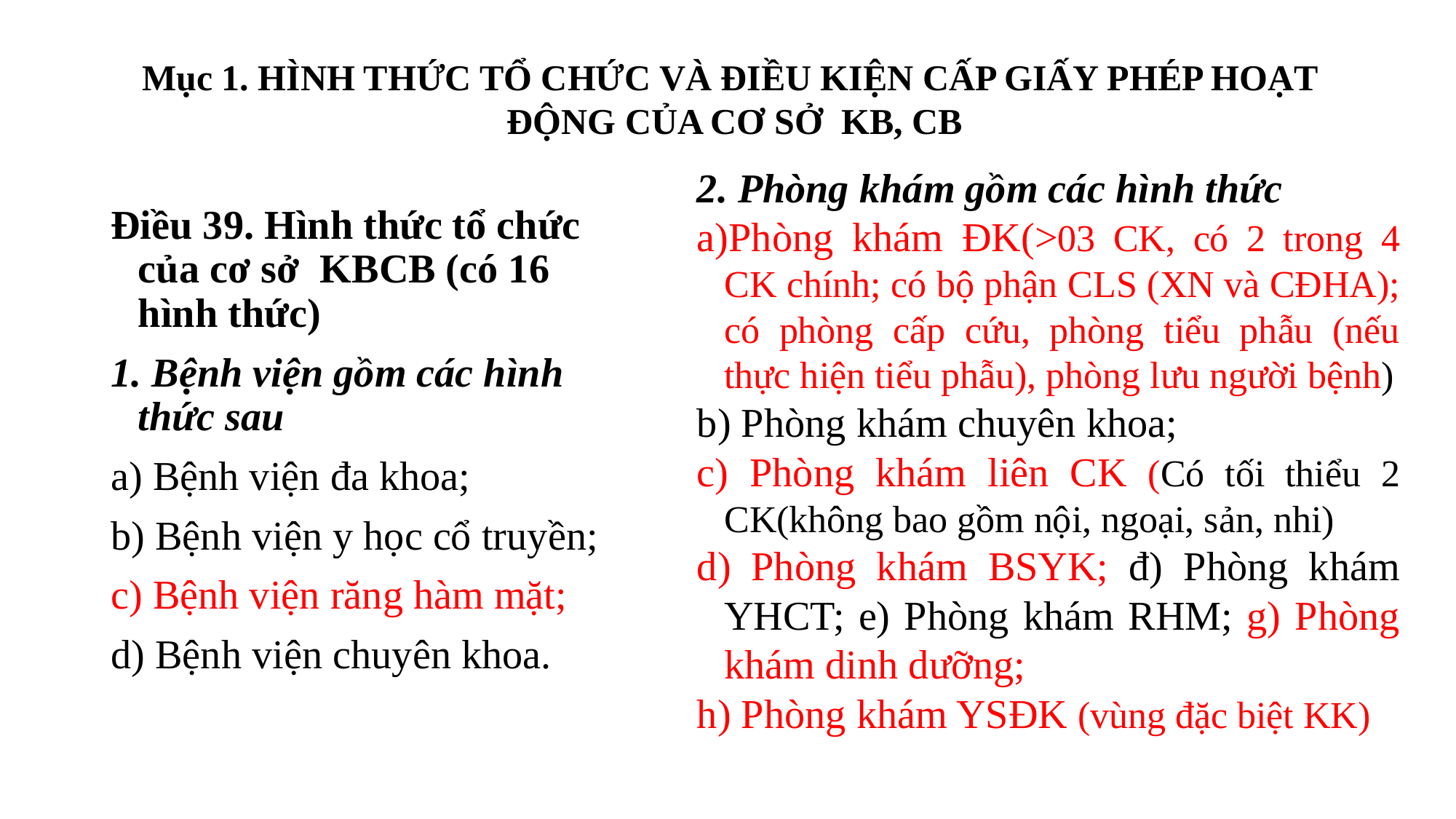

# Mục 1. HÌNH THỨC TỔ CHỨC VÀ ĐIỀU KIỆN CẤP GIẤY PHÉP HOẠT  ĐỘNG CỦA CƠ SỞ  KB, CB
2. Phòng khám gồm các hình thức
a)Phòng khám ĐK(>03 CK, có 2 trong 4 CK chính; có bộ phận CLS (XN và CĐHA); có phòng cấp cứu, phòng tiểu phẫu (nếu thực hiện tiểu phẫu), phòng lưu người bệnh)
b) Phòng khám chuyên khoa;
c) Phòng khám liên CK (Có tối thiểu 2 CK(không bao gồm nội, ngoại, sản, nhi)
d) Phòng khám BSYK; đ) Phòng khám YHCT; e) Phòng khám RHM; g) Phòng khám dinh dưỡng;
h) Phòng khám YSĐK (vùng đặc biệt KK)
Điều 39. Hình thức tổ chức của cơ sở  KBCB (có 16 hình thức)
1. Bệnh viện gồm các hình thức sau
a) Bệnh viện đa khoa;
b) Bệnh viện y học cổ truyền;
c) Bệnh viện răng hàm mặt;
d) Bệnh viện chuyên khoa.